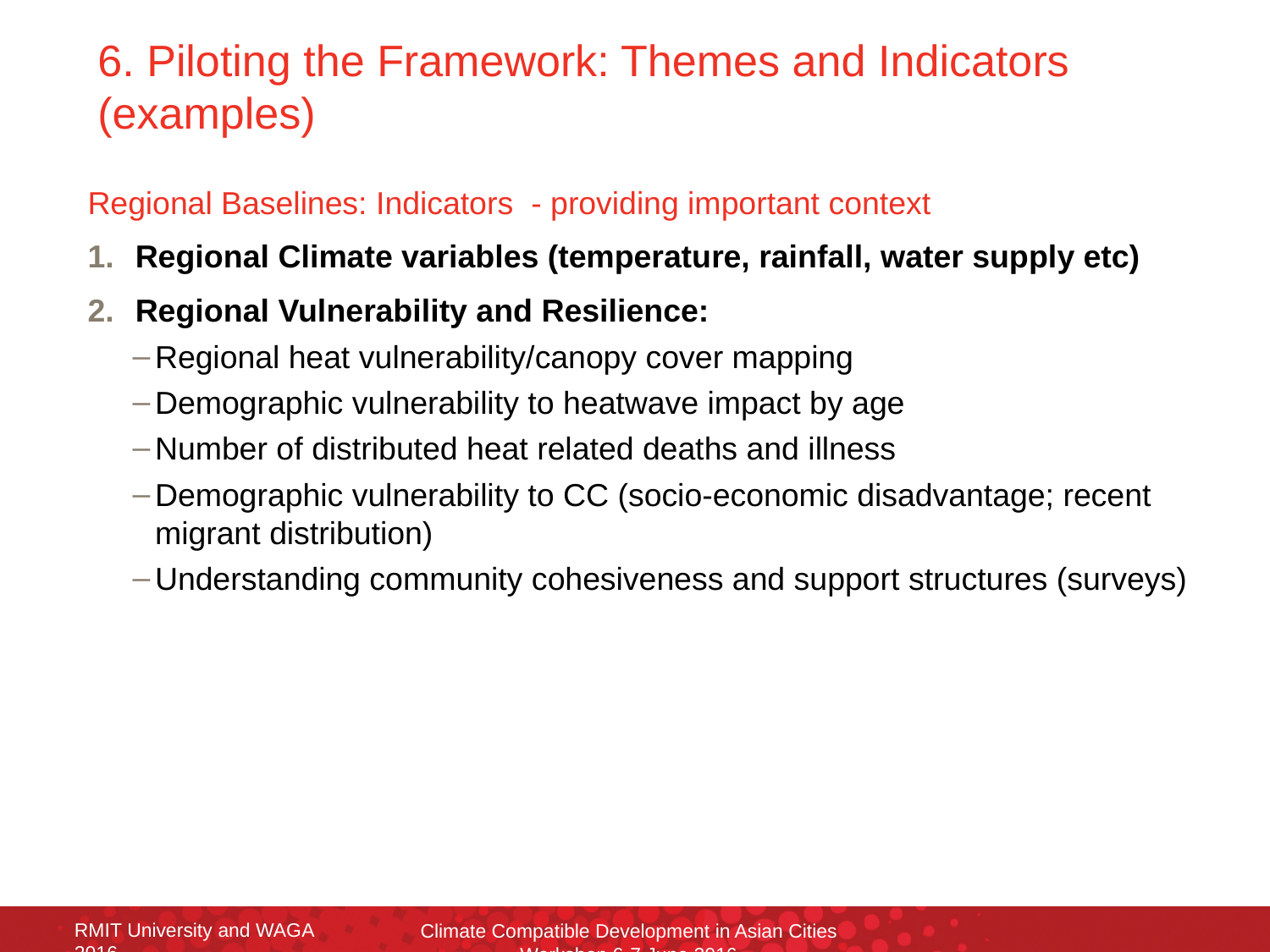

# 6. Piloting the Framework: Themes and Indicators (examples)
Regional Baselines: Indicators  - providing important context
Regional Climate variables (temperature, rainfall, water supply etc)
Regional Vulnerability and Resilience:
Regional heat vulnerability/canopy cover mapping
Demographic vulnerability to heatwave impact by age
Number of distributed heat related deaths and illness
Demographic vulnerability to CC (socio-economic disadvantage; recent migrant distribution)
Understanding community cohesiveness and support structures (surveys)

RMIT University and WAGA 2016
Climate Compatible Development in Asian Cities Workshop 6-7 June 2016